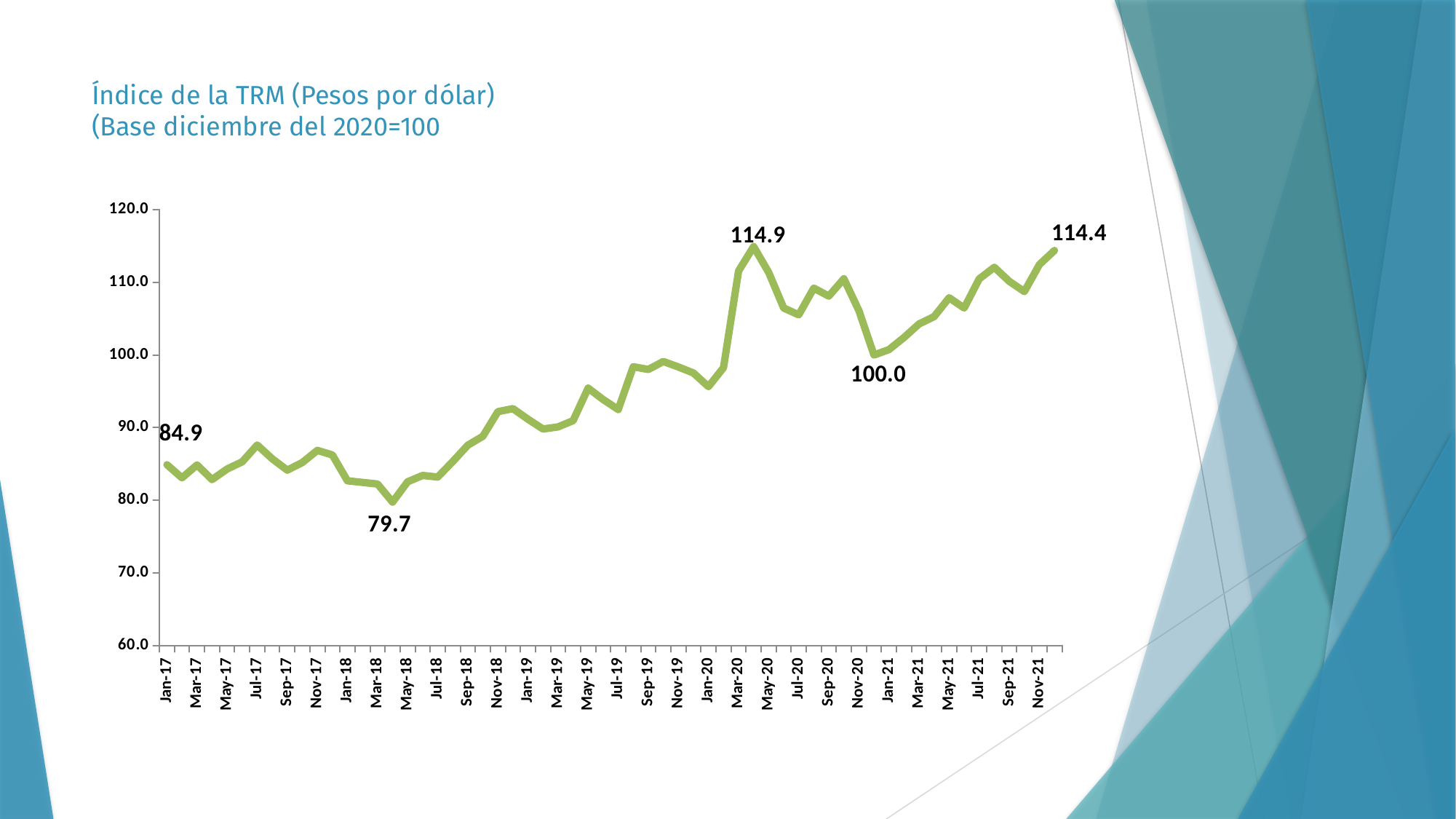

# Índice de la TRM (Pesos por dólar) (Base diciembre del 2020=100

### Chart

| Category |  |
|---|---|
| 42736 | 84.89692950843303 |
| 42767 | 83.08144731151795 |
| 42795 | 84.8634856566239 |
| 42826 | 82.84705203978666 |
| 42856 | 84.3015712844169 |
| 42887 | 85.292201239729 |
| 42917 | 87.61020614098314 |
| 42948 | 85.70332996972755 |
| 42979 | 84.14271298832348 |
| 43009 | 85.19705924751332 |
| 43040 | 86.87242323771083 |
| 43070 | 86.24535101628946 |
| 43101 | 82.6778146172697 |
| 43132 | 82.45639325356782 |
| 43160 | 82.23900821680841 |
| 43191 | 79.74513478448897 |
| 43221 | 82.54144442842727 |
| 43252 | 83.41415597520542 |
| 43282 | 83.19302292057085 |
| 43313 | 85.32708663687474 |
| 43344 | 87.5825284705204 |
| 43374 | 88.81303156984288 |
| 43405 | 92.20498774686465 |
| 43435 | 92.61871125846908 |
| 43466 | 91.16073230503099 |
| 43497 | 89.81259910624189 |
| 43525 | 90.10638604584115 |
| 43556 | 90.9678535389938 |
| 43586 | 95.44442842727403 |
| 43617 | 93.8740089375811 |
| 43647 | 92.49272019605017 |
| 43678 | 98.38979385901688 |
| 43709 | 98.0141271442987 |
| 43739 | 99.11287299985585 |
| 43770 | 98.35433184373649 |
| 43800 | 97.53495747441258 |
| 43831 | 95.6427850655903 |
| 43862 | 98.26264956032867 |
| 43891 | 111.57589736197204 |
| 43922 | 114.93613954158859 |
| 43952 | 111.38359521406949 |
| 43983 | 106.47253856133776 |
| 44013 | 105.53841718322042 |
| 44044 | 109.21435779155256 |
| 44075 | 108.11186391812022 |
| 44105 | 110.51059535822401 |
| 44136 | 106.11705348133198 |
| 44166 | 100.0 |
| 44197 | 100.7504685022344 |
| 44228 | 102.41977800201816 |
| 44256 | 104.28138964970448 |
| 44287 | 105.28614674931526 |
| 44317 | 107.8840997549373 |
| 44348 | 106.47253856133776 |
| 44378 | 110.48695401470377 |
| 44409 | 112.08533948392676 |
| 44440 | 110.14213637018887 |
| 44470 | 108.74095430301283 |
| 44501 | 112.45524001729854 |
| 44531 | 114.39440680409399 |